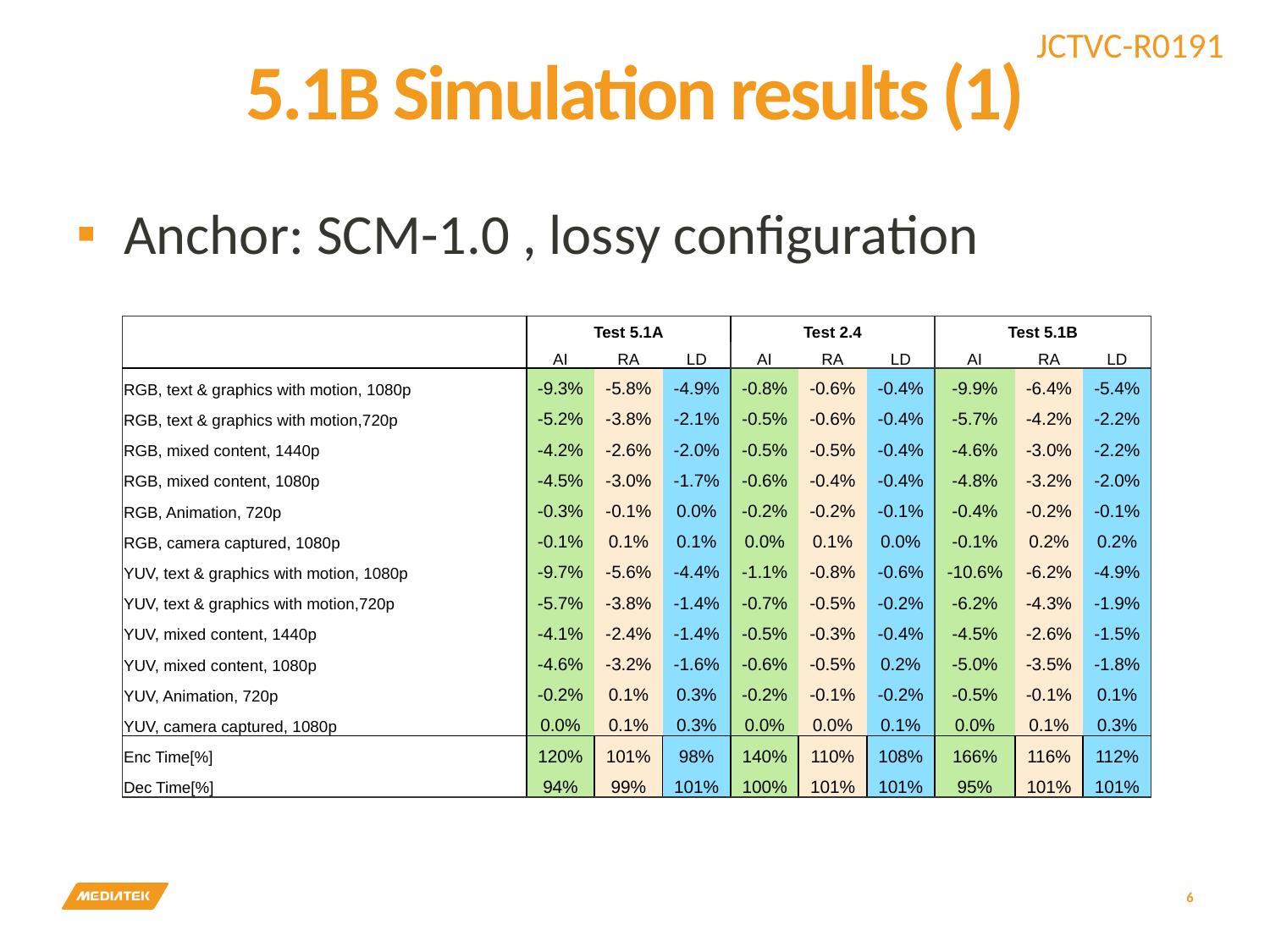

# 5.1B Simulation results (1)
Anchor: SCM-1.0 , lossy configuration

|  | Test 5.1A |  |  | Test 2.4 |  |  | Test 5.1B |  |  |
| --- | --- | --- | --- | --- | --- | --- | --- | --- | --- |
|  | AI | RA | LD | AI | RA | LD | AI | RA | LD |
| RGB, text & graphics with motion, 1080p | -9.3% | -5.8% | -4.9% | -0.8% | -0.6% | -0.4% | -9.9% | -6.4% | -5.4% |
| RGB, text & graphics with motion,720p | -5.2% | -3.8% | -2.1% | -0.5% | -0.6% | -0.4% | -5.7% | -4.2% | -2.2% |
| RGB, mixed content, 1440p | -4.2% | -2.6% | -2.0% | -0.5% | -0.5% | -0.4% | -4.6% | -3.0% | -2.2% |
| RGB, mixed content, 1080p | -4.5% | -3.0% | -1.7% | -0.6% | -0.4% | -0.4% | -4.8% | -3.2% | -2.0% |
| RGB, Animation, 720p | -0.3% | -0.1% | 0.0% | -0.2% | -0.2% | -0.1% | -0.4% | -0.2% | -0.1% |
| RGB, camera captured, 1080p | -0.1% | 0.1% | 0.1% | 0.0% | 0.1% | 0.0% | -0.1% | 0.2% | 0.2% |
| YUV, text & graphics with motion, 1080p | -9.7% | -5.6% | -4.4% | -1.1% | -0.8% | -0.6% | -10.6% | -6.2% | -4.9% |
| YUV, text & graphics with motion,720p | -5.7% | -3.8% | -1.4% | -0.7% | -0.5% | -0.2% | -6.2% | -4.3% | -1.9% |
| YUV, mixed content, 1440p | -4.1% | -2.4% | -1.4% | -0.5% | -0.3% | -0.4% | -4.5% | -2.6% | -1.5% |
| YUV, mixed content, 1080p | -4.6% | -3.2% | -1.6% | -0.6% | -0.5% | 0.2% | -5.0% | -3.5% | -1.8% |
| YUV, Animation, 720p | -0.2% | 0.1% | 0.3% | -0.2% | -0.1% | -0.2% | -0.5% | -0.1% | 0.1% |
| YUV, camera captured, 1080p | 0.0% | 0.1% | 0.3% | 0.0% | 0.0% | 0.1% | 0.0% | 0.1% | 0.3% |
| Enc Time[%] | 120% | 101% | 98% | 140% | 110% | 108% | 166% | 116% | 112% |
| Dec Time[%] | 94% | 99% | 101% | 100% | 101% | 101% | 95% | 101% | 101% |
6